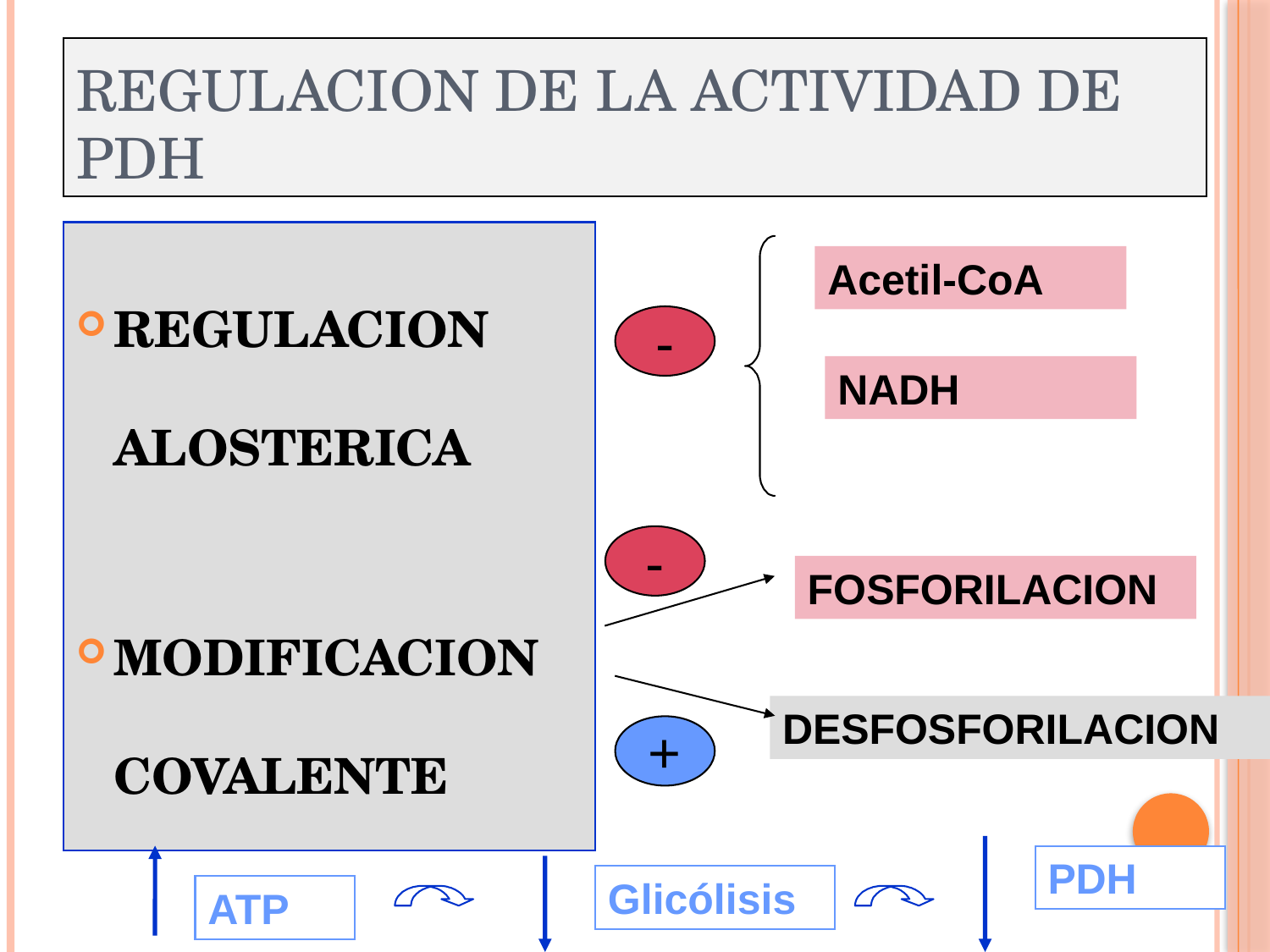

# REGULACION DE LA ACTIVIDAD DE PDH

REGULACION                            ALOSTERICA

MODIFICACION                   COVALENTE

Acetil-CoA
-
NADH
-
FOSFORILACION

DESFOSFORILACION
+

PDH

Glicólisis

ATP